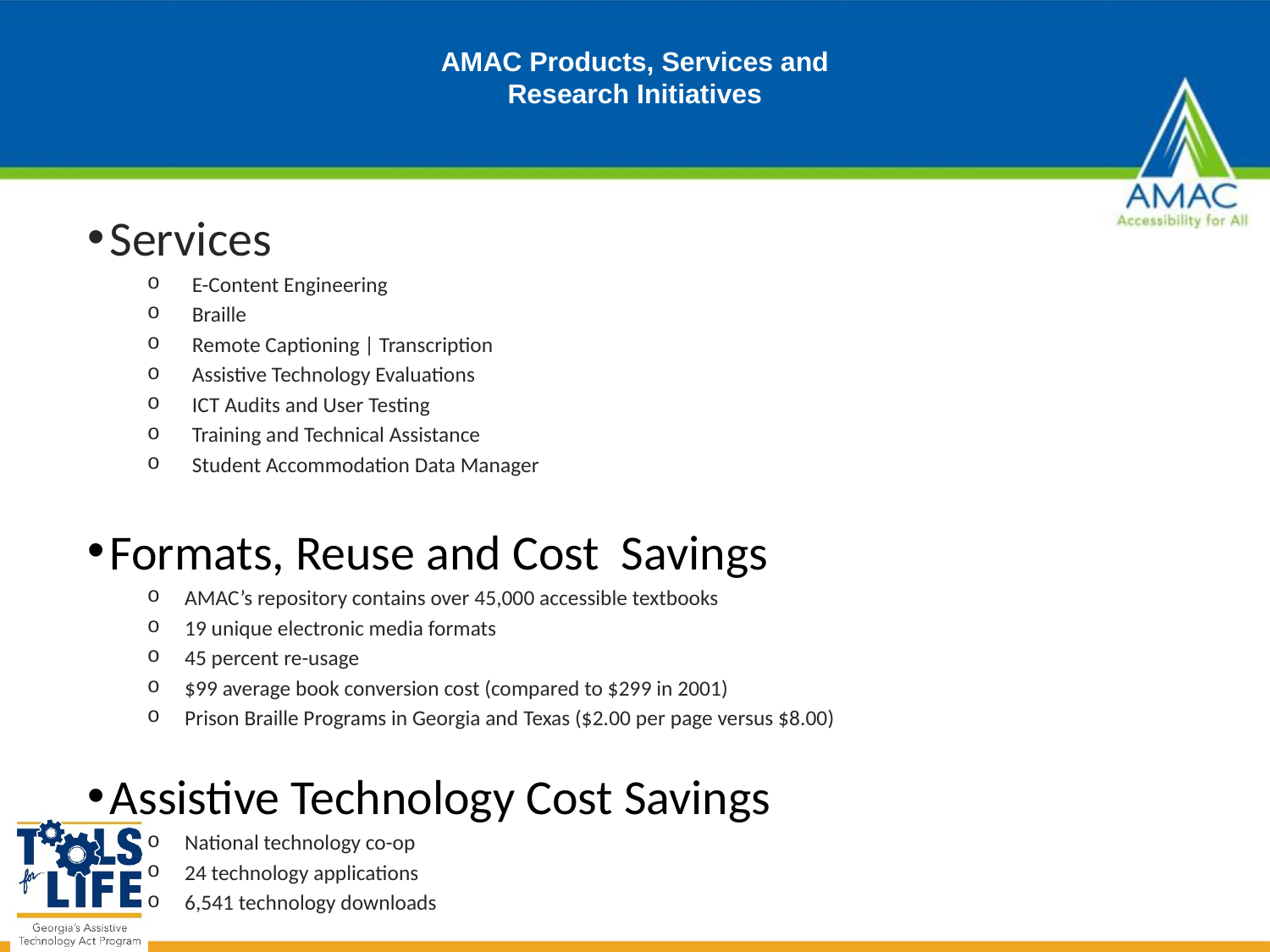

# AMAC Products, Services and Research Initiatives
Services
E-Content Engineering
Braille
Remote Captioning | Transcription
Assistive Technology Evaluations
ICT Audits and User Testing
Training and Technical Assistance
Student Accommodation Data Manager

Formats, Reuse and Cost  Savings
AMAC’s repository contains over 45,000 accessible textbooks
19 unique electronic media formats
45 percent re-usage
$99 average book conversion cost (compared to $299 in 2001)
Prison Braille Programs in Georgia and Texas ($2.00 per page versus $8.00)

Assistive Technology Cost Savings
National technology co-op
24 technology applications
6,541 technology downloads